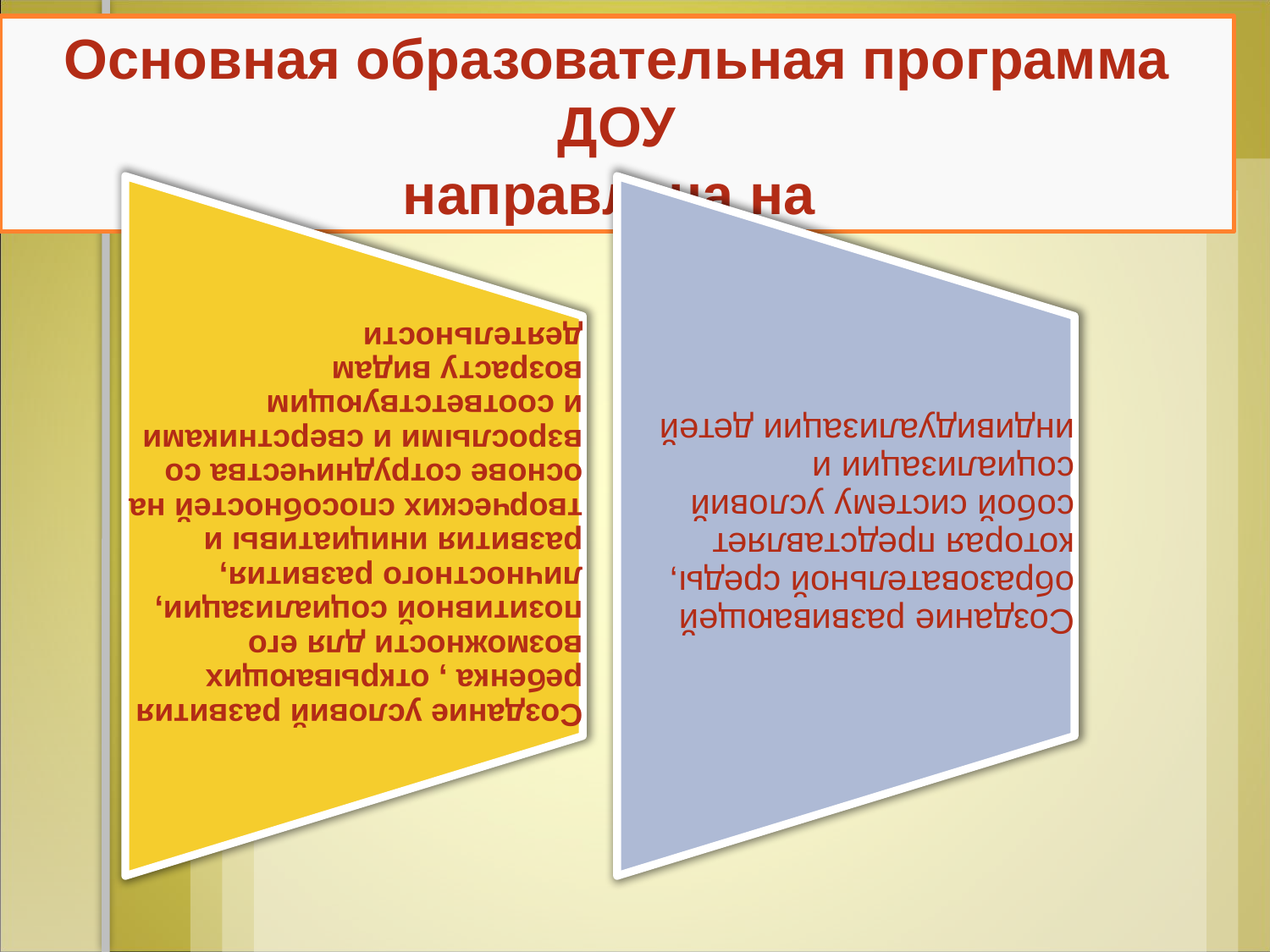

Основная образовательная программа ДОУ
направлена на
Создание условий развития ребенка , открывающих возможности для его позитивной социализации, личностного развития, развития инициативы и творческих способностей на основе сотрудничества со взрослыми и сверстниками и соответствующим возрасту видам деятельности
Создание развивающей образовательной среды, которая представляет собой систему условий социализации и индивидуализации детей